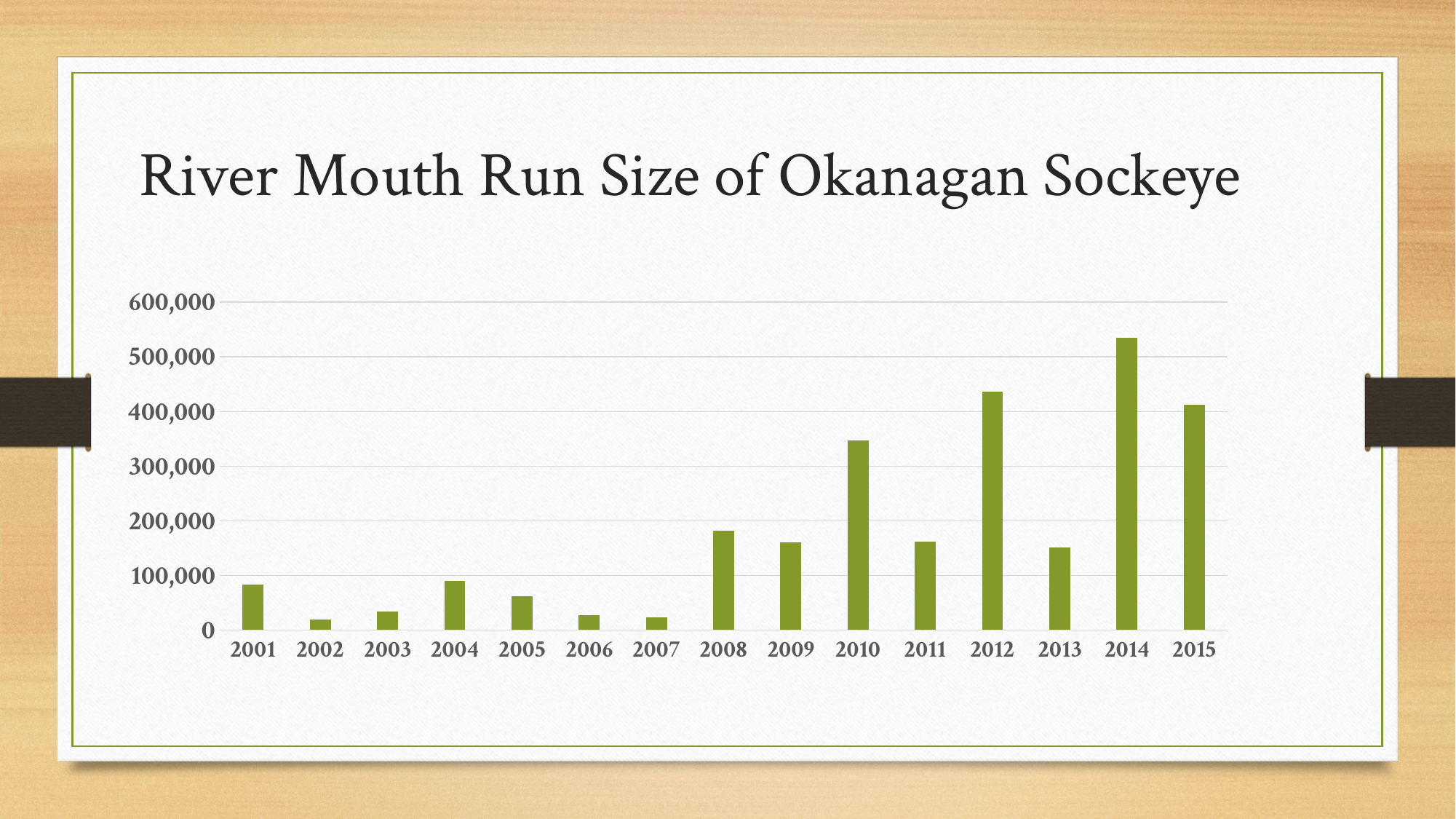

River Mouth Run Size of Okanagan Sockeye

### Chart

| Category |  |
|---|---|
| 2001 | 82969.26834522473 |
| 2002 | 18772.0100232446 |
| 2003 | 33621.06217638199 |
| 2004 | 89576.59985659267 |
| 2005 | 61919.393010922366 |
| 2006 | 26866.01635481235 |
| 2007 | 23743.156824528924 |
| 2008 | 182314.06654869203 |
| 2009 | 160224.06469235194 |
| 2010 | 346544.09918906534 |
| 2011 | 162148.40786094044 |
| 2012 | 436333.5824022796 |
| 2013 | 151639.83190519334 |
| 2014 | 534473.1669236034 |
| 2015 | 412323.93098055775 |